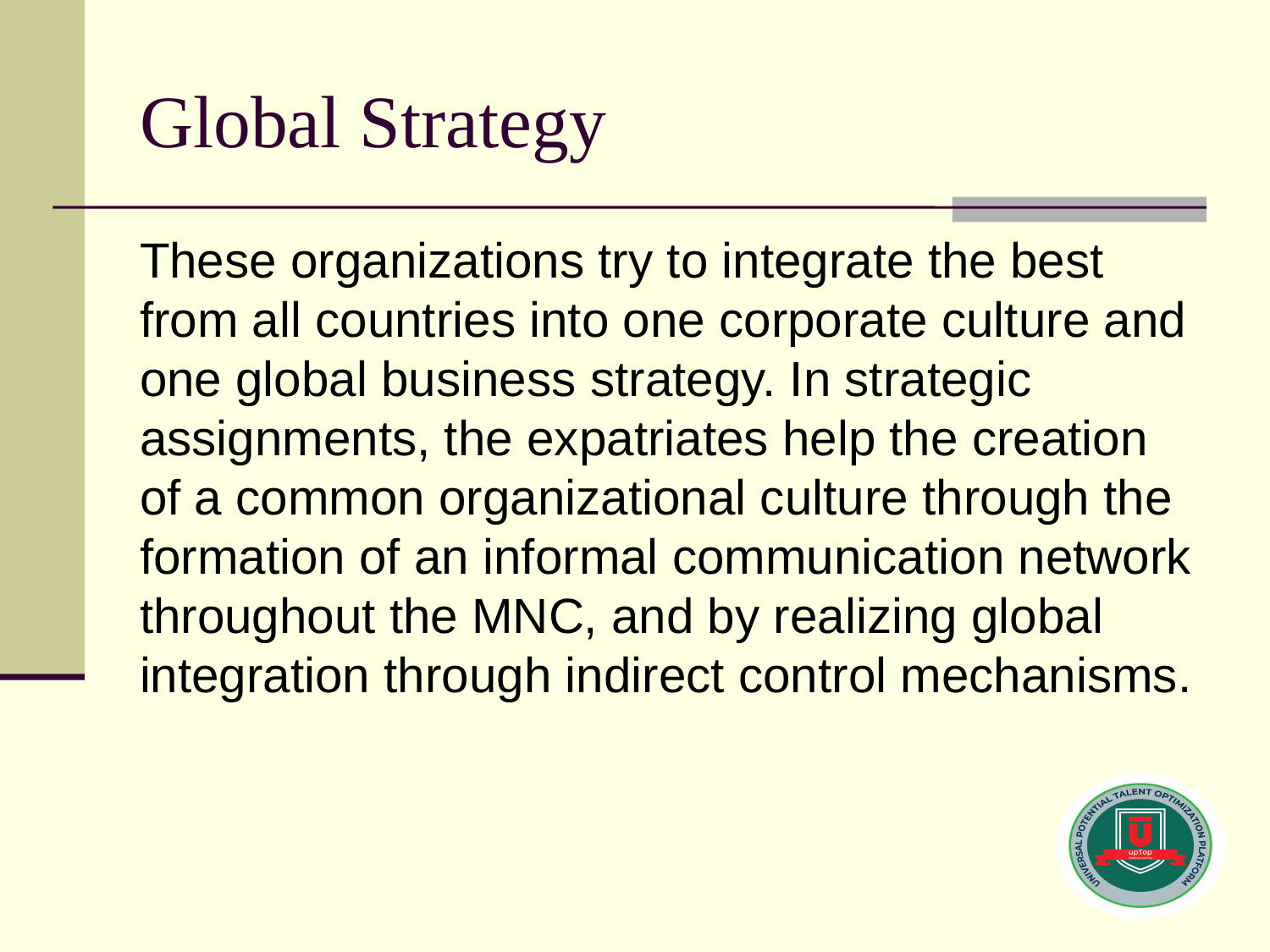

# Global Strategy
These organizations try to integrate the best from all countries into one corporate culture and one global business strategy. In strategic assignments, the expatriates help the creation of a common organizational culture through the formation of an informal communication network throughout the MNC, and by realizing global integration through indirect control mechanisms.